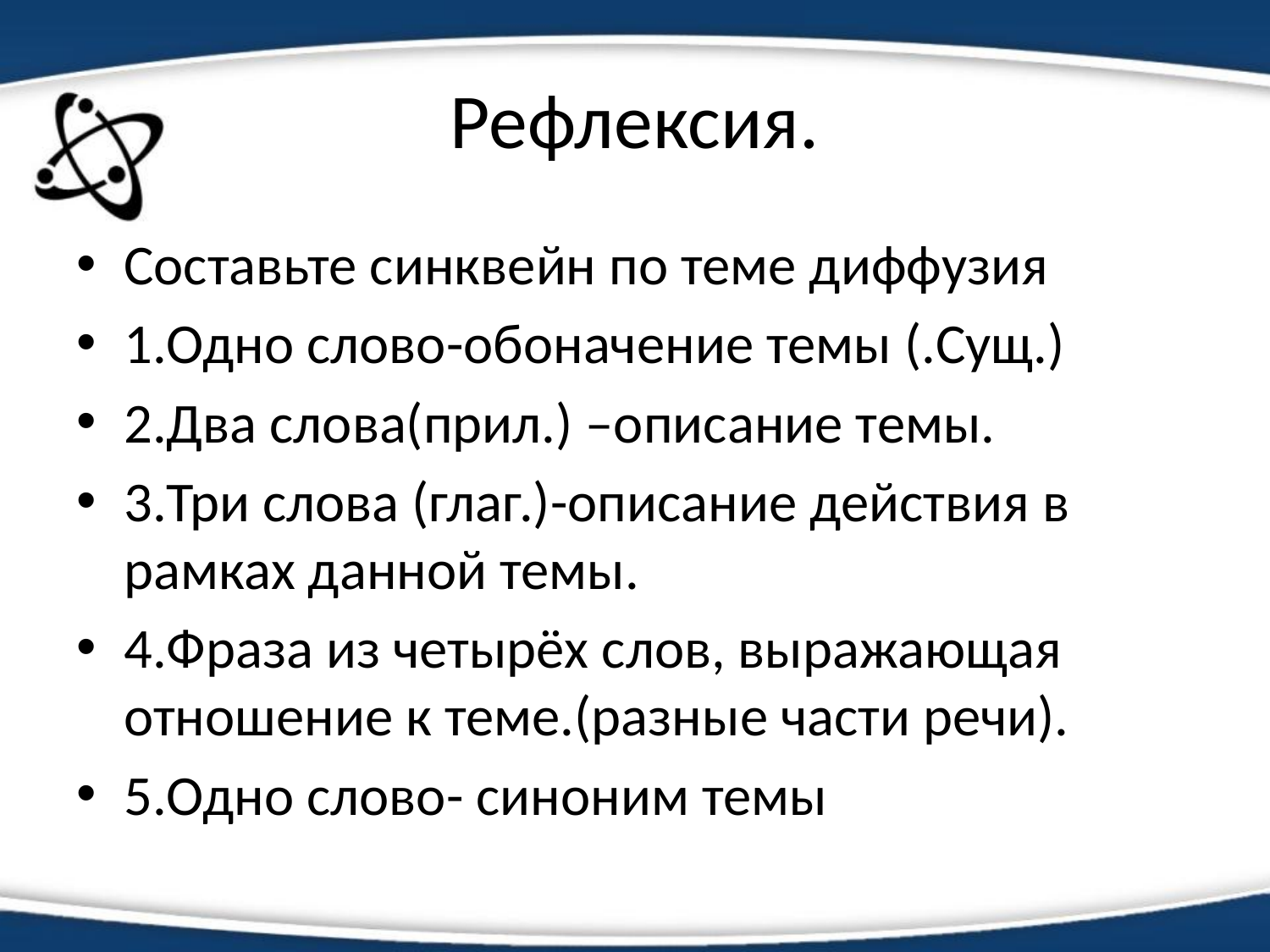

# Рефлексия.
Составьте синквейн по теме диффузия
1.Одно слово-обоначение темы (.Сущ.)
2.Два слова(прил.) –описание темы.
3.Три слова (глаг.)-описание действия в рамках данной темы.
4.Фраза из четырёх слов, выражающая отношение к теме.(разные части речи).
5.Одно слово- синоним темы